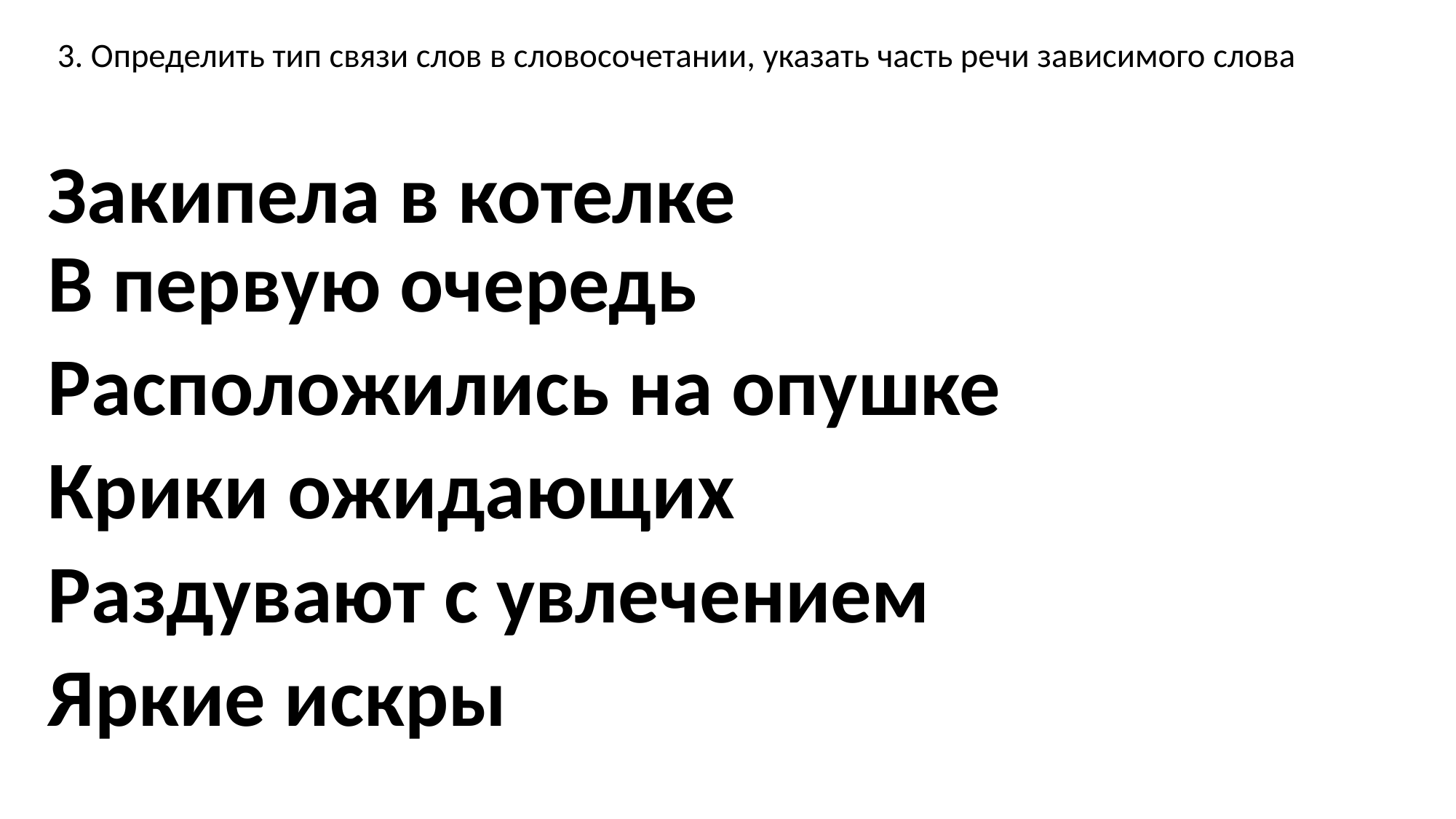

# 3. Определить тип связи слов в словосочетании, указать часть речи зависимого слова
Закипела в котелке
В первую очередь
Расположились на опушке
Крики ожидающих
Раздувают с увлечением
Яркие искры